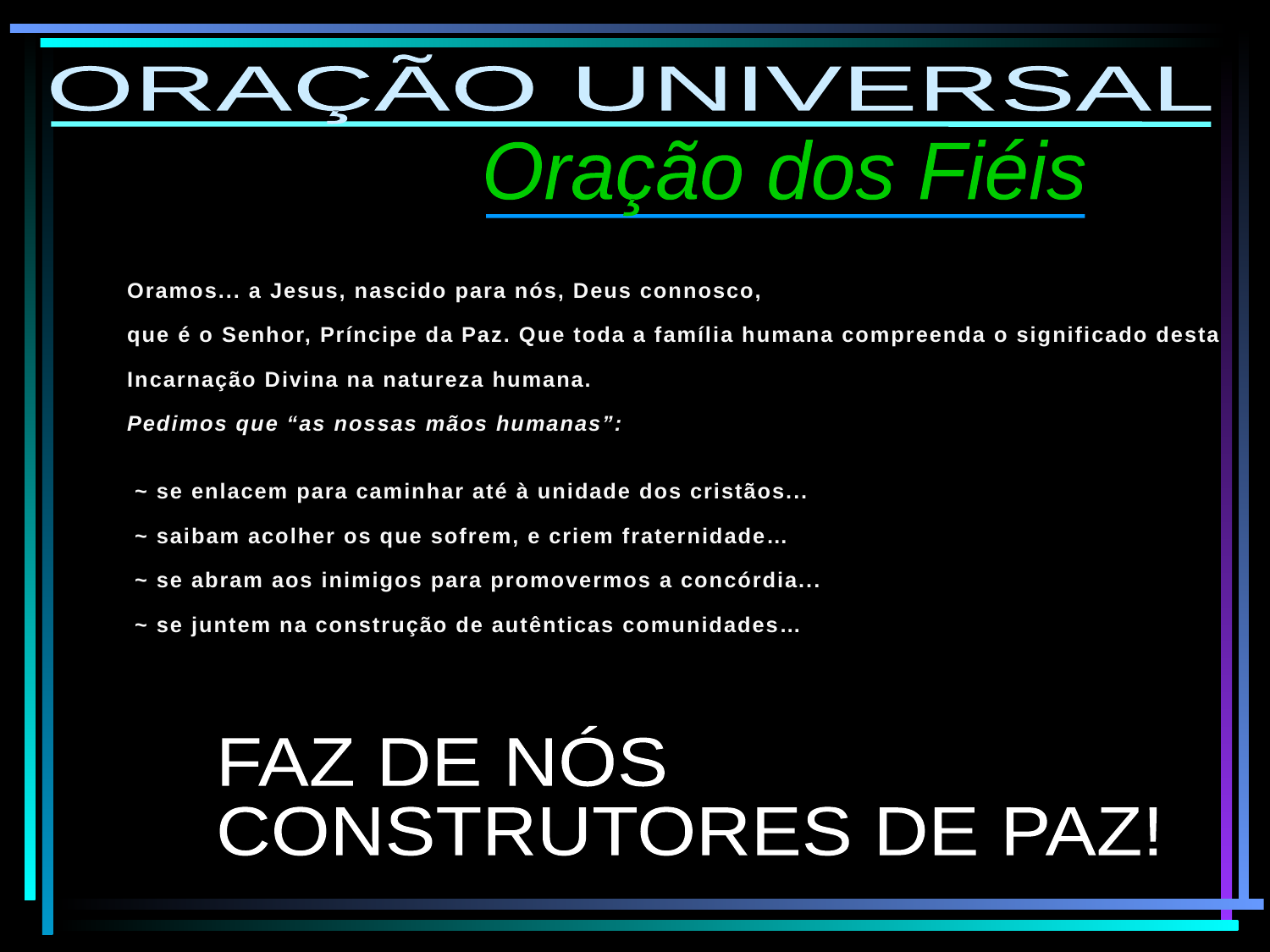

ORAÇÃO UNIVERSAL

Oração dos Fiéis

Oramos... a Jesus, nascido para nós, Deus connosco,
que é o Senhor, Príncipe da Paz. Que toda a família humana compreenda o significado desta
Incarnação Divina na natureza humana.                                                                 	         Pedimos que “as nossas mãos humanas”:

 ~ se enlacem para caminhar até à unidade dos cristãos...
 ~ saibam acolher os que sofrem, e criem fraternidade…
 ~ se abram aos inimigos para promovermos a concórdia...
 ~ se juntem na construção de autênticas comunidades…
FAZ DE NÓS
CONSTRUTORES DE PAZ!